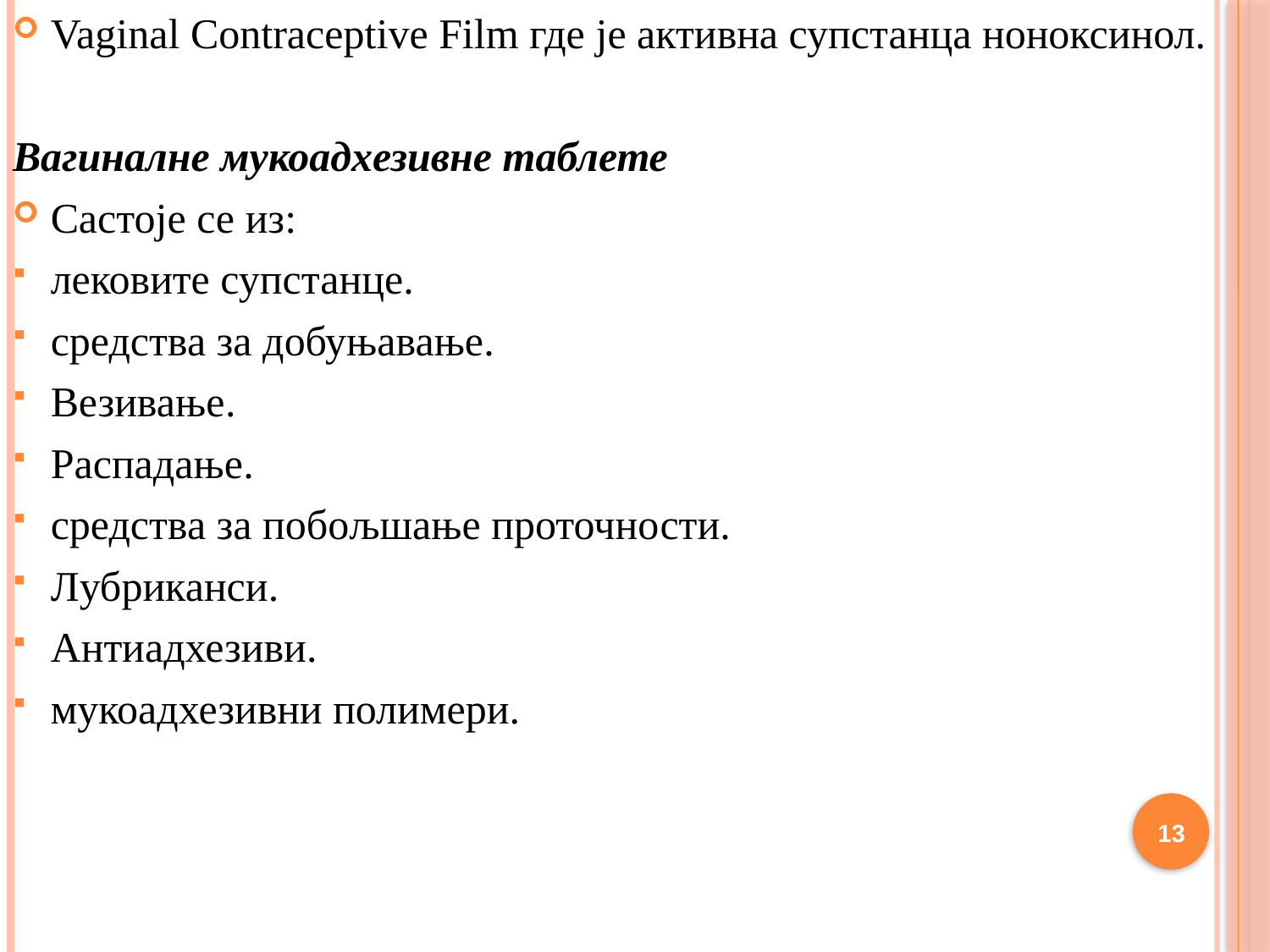

Vaginal Contraceptive Film где је активна супстанца ноноксинол.

Вагиналне мукоадхезивне таблете
Састоје се из:
лековите супстанце.
средства за добуњавање.
Везивање.
Распадање.
средства за побољшање проточности.
Лубриканси.
Антиадхезиви.
мукоадхезивни полимери.

13